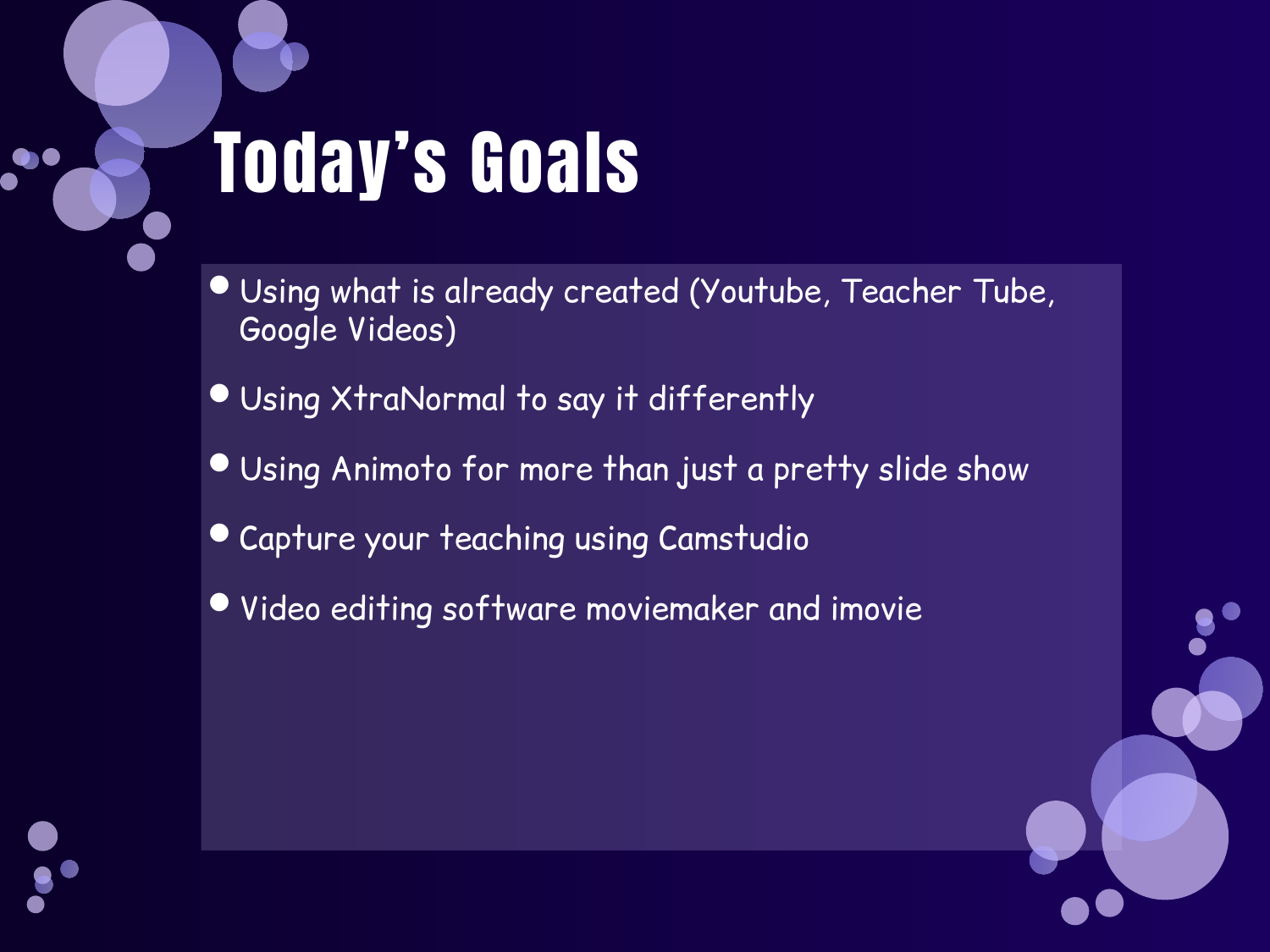

# Today’s Goals
Using what is already created (Youtube, Teacher Tube, Google Videos)
Using XtraNormal to say it differently
Using Animoto for more than just a pretty slide show
Capture your teaching using Camstudio
Video editing software moviemaker and imovie